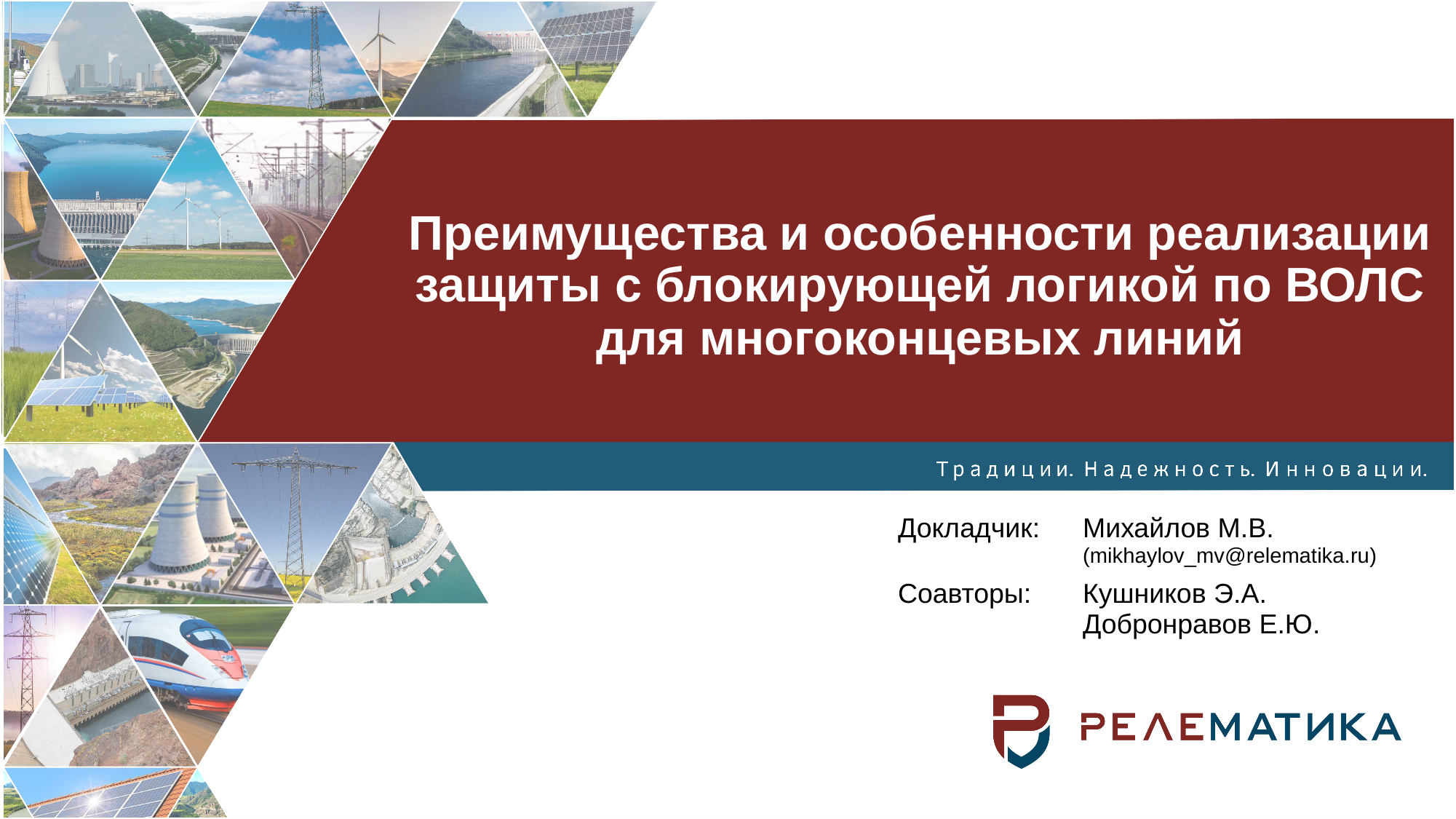

Преимущества и особенности реализации защиты с блокирующей логикой по ВОЛС
для многоконцевых линий
| Докладчик: | Михайлов М.В. (mikhaylov\_mv@relematika.ru) |
| --- | --- |
| Соавторы: | Кушников Э.А. Добронравов Е.Ю. |